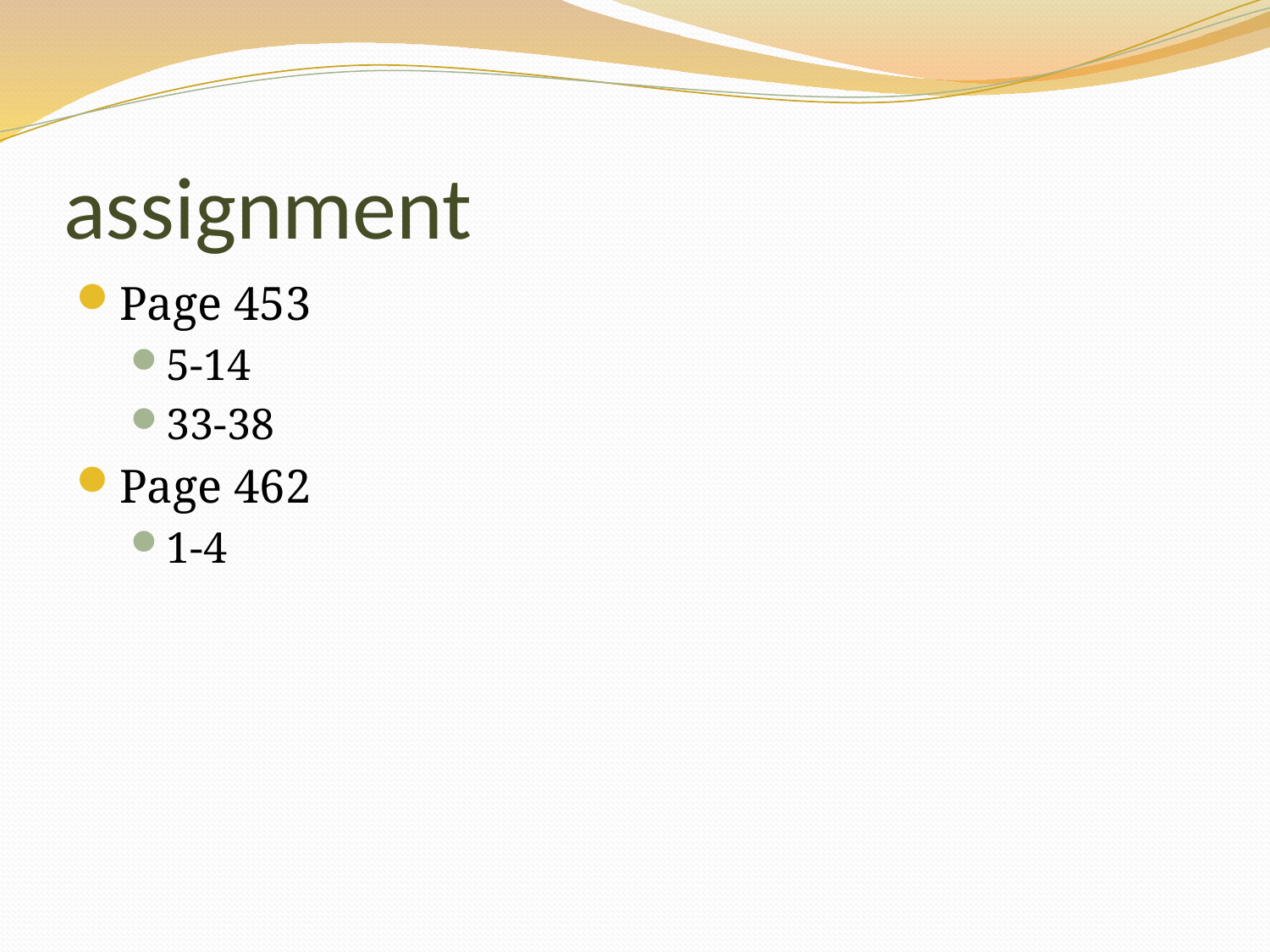

# assignment
Page 453
5-14
33-38
Page 462
1-4